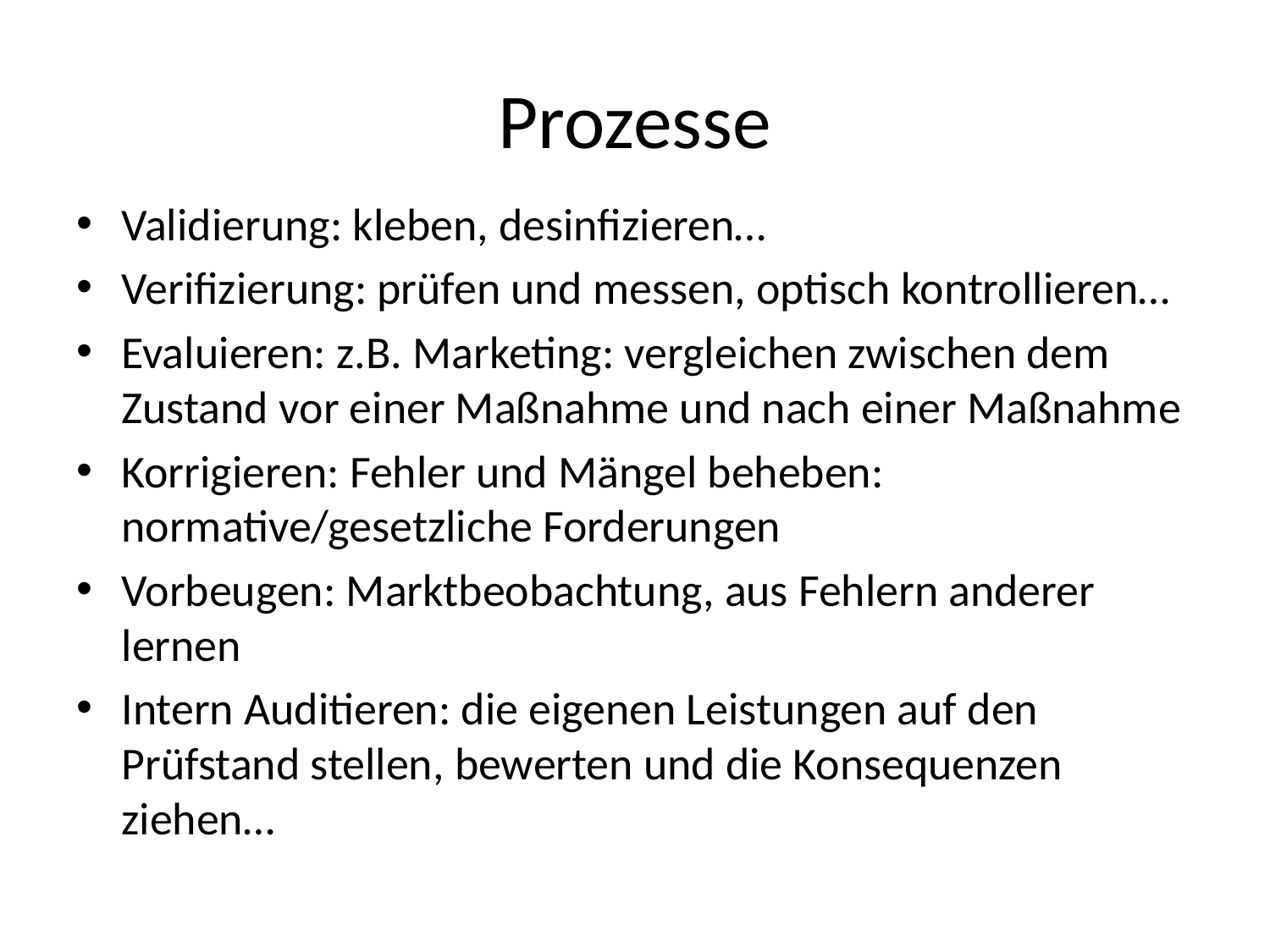

# Prozesse
Validierung: kleben, desinfizieren…
Verifizierung: prüfen und messen, optisch kontrollieren…
Evaluieren: z.B. Marketing: vergleichen zwischen dem Zustand vor einer Maßnahme und nach einer Maßnahme
Korrigieren: Fehler und Mängel beheben: normative/gesetzliche Forderungen
Vorbeugen: Marktbeobachtung, aus Fehlern anderer lernen
Intern Auditieren: die eigenen Leistungen auf den Prüfstand stellen, bewerten und die Konsequenzen ziehen…